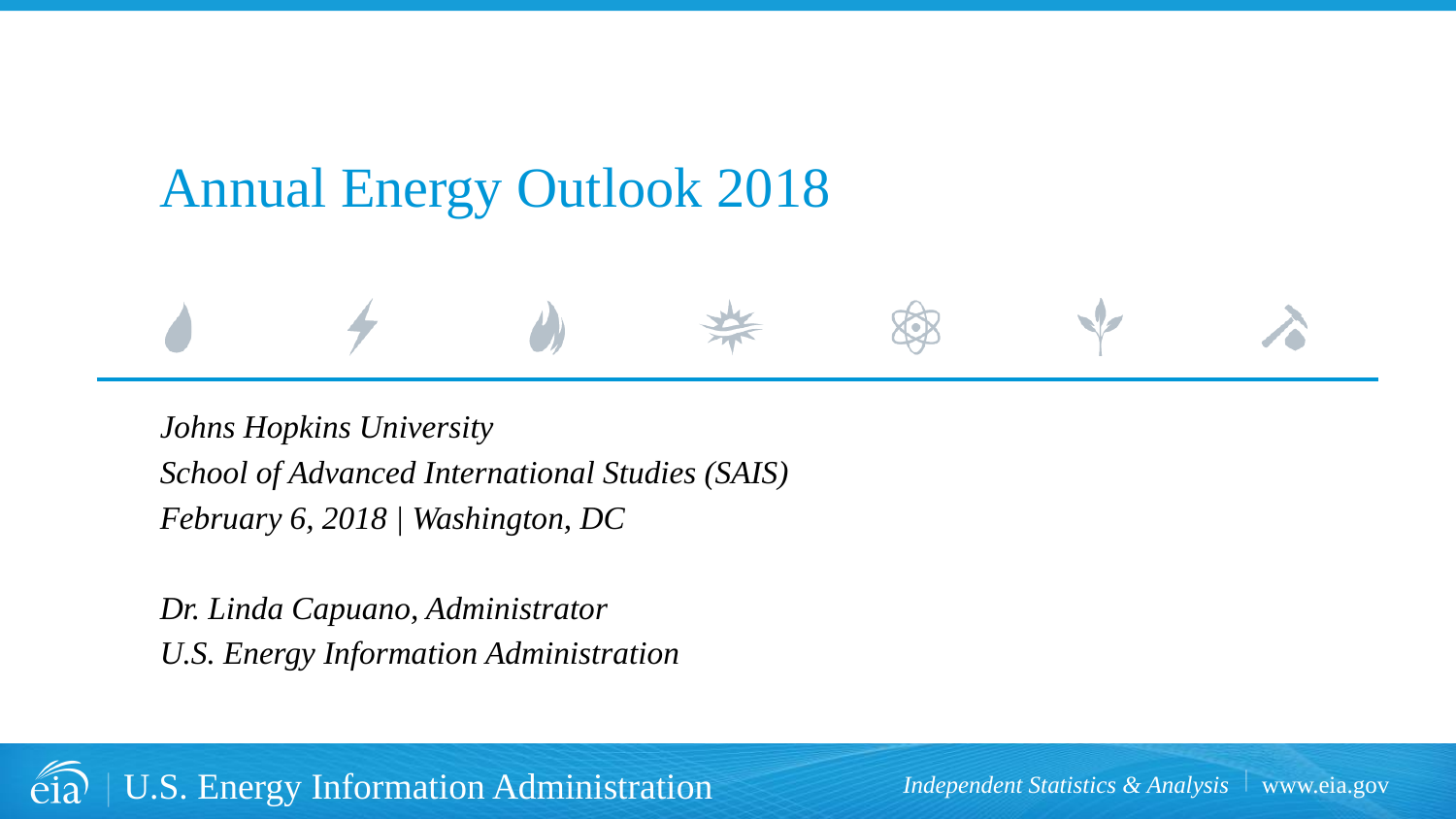

# Annual Energy Outlook 2018
Johns Hopkins University
School of Advanced International Studies (SAIS)
February 6, 2018 | Washington, DC

Dr. Linda Capuano, Administrator
U.S. Energy Information Administration